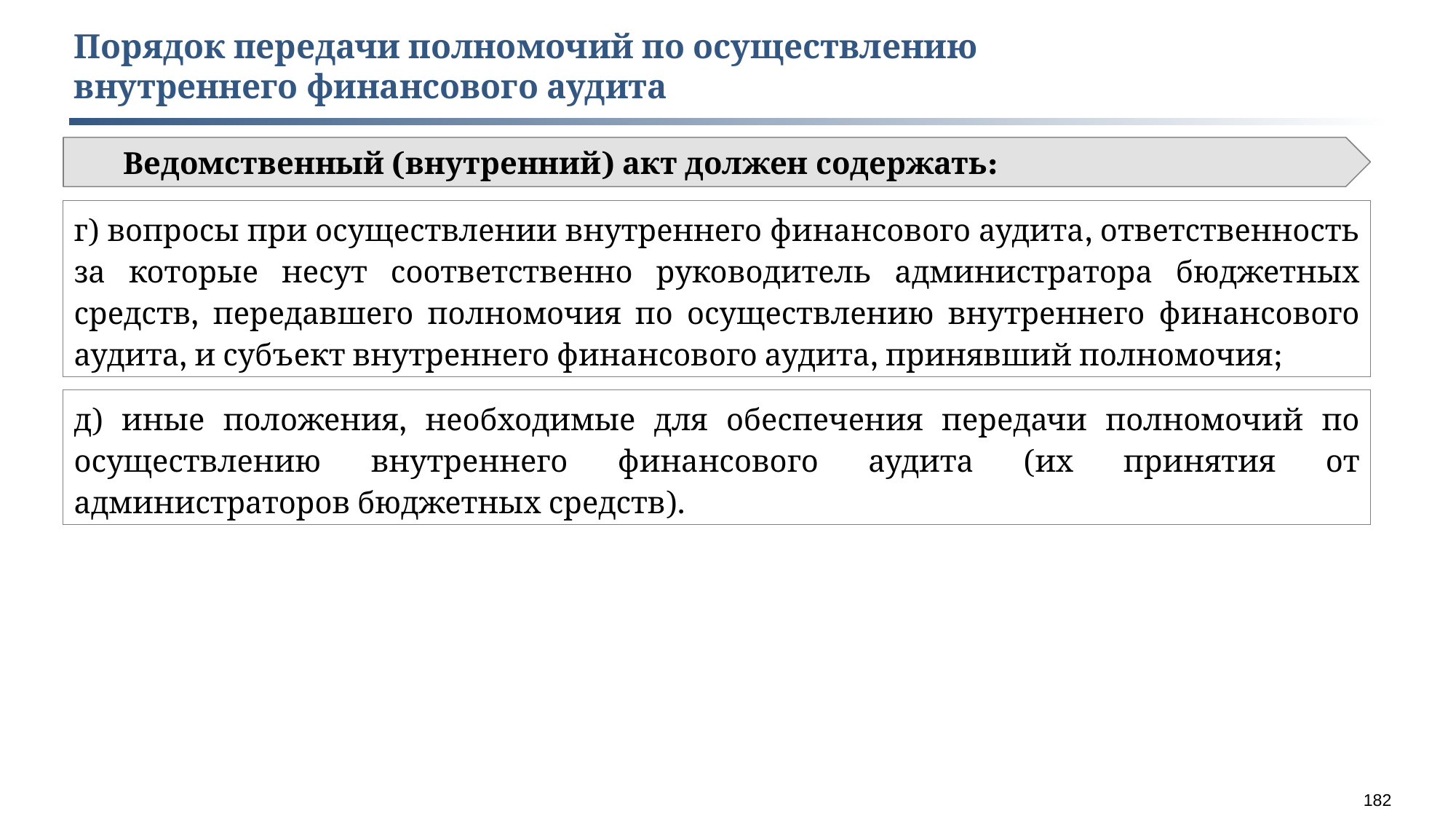

Порядок передачи полномочий по осуществлению
внутреннего финансового аудита
Ведомственный (внутренний) акт должен содержать:
г) вопросы при осуществлении внутреннего финансового аудита, ответственность за которые несут соответственно руководитель администратора бюджетных средств, передавшего полномочия по осуществлению внутреннего финансового аудита, и субъект внутреннего финансового аудита, принявший полномочия;
д) иные положения, необходимые для обеспечения передачи полномочий по осуществлению внутреннего финансового аудита (их принятия от администраторов бюджетных средств).